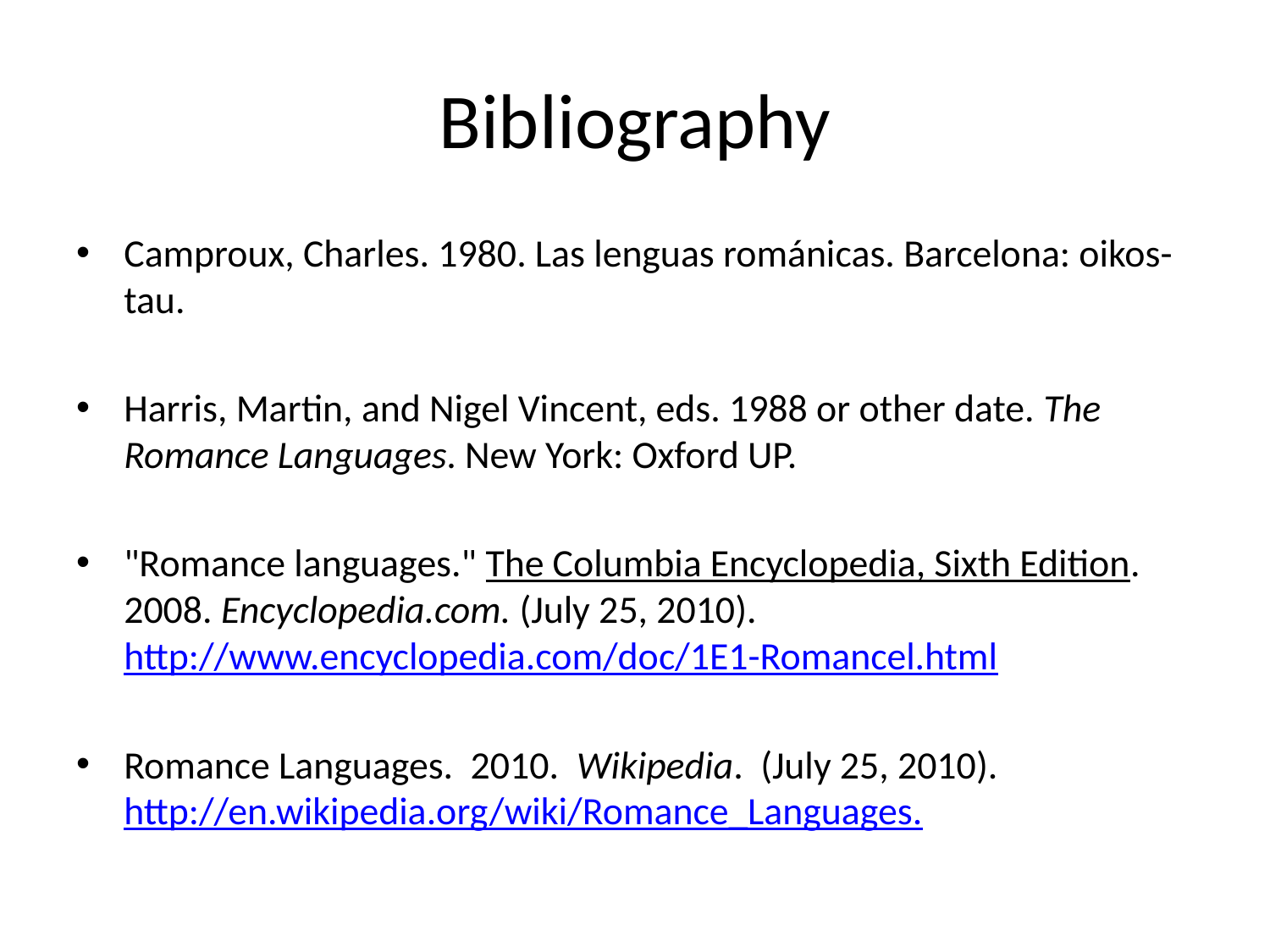

# Bibliography
Camproux, Charles. 1980. Las lenguas románicas. Barcelona: oikos-tau.

Harris, Martin, and Nigel Vincent, eds. 1988 or other date. The Romance Languages. New York: Oxford UP.

"Romance languages." The Columbia Encyclopedia, Sixth Edition. 2008. Encyclopedia.com. (July 25, 2010). http://www.encyclopedia.com/doc/1E1-Romancel.html

Romance Languages.  2010.  Wikipedia.  (July 25, 2010). http://en.wikipedia.org/wiki/Romance_Languages.